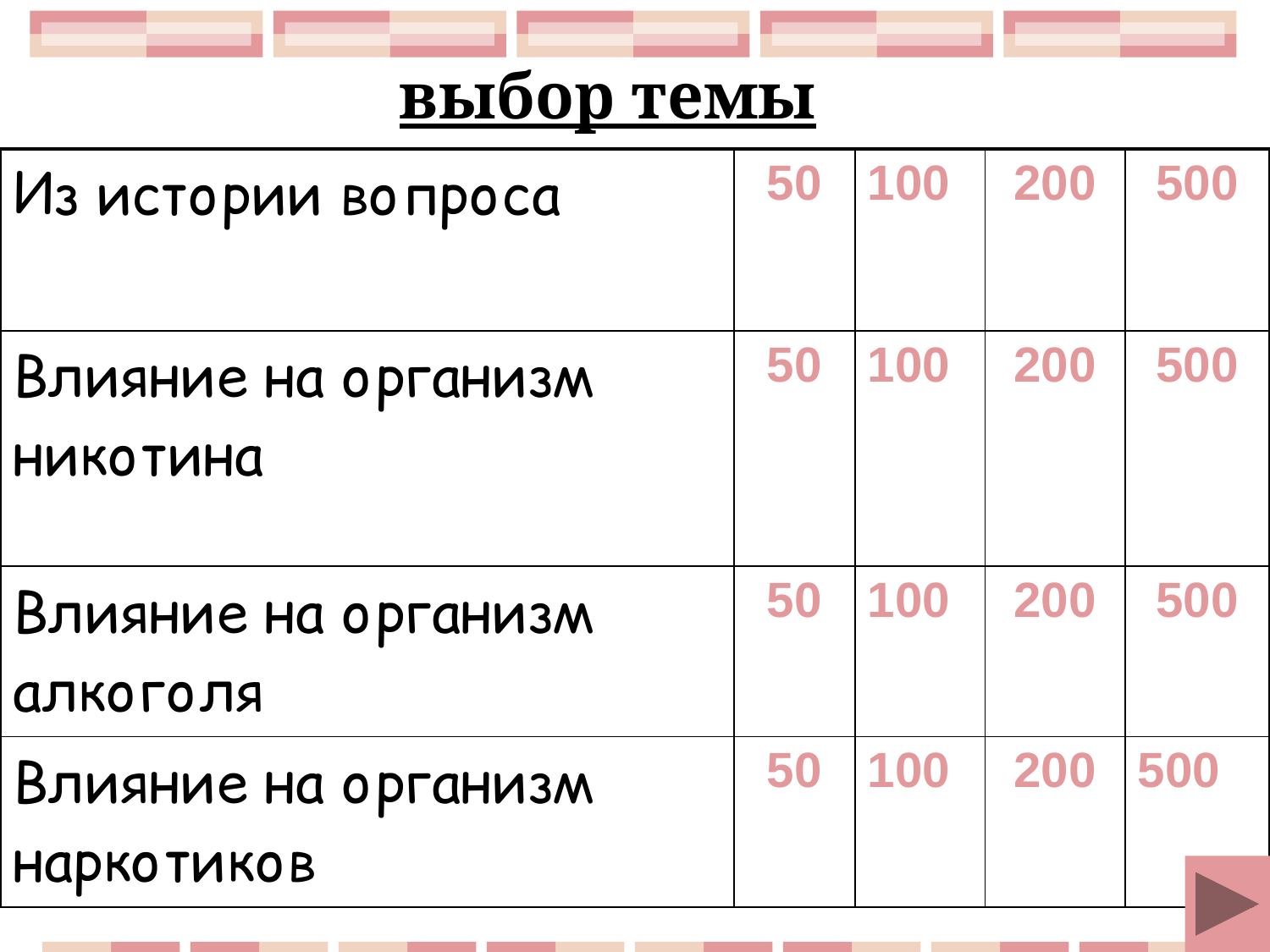

выбор темы
| Из истории вопроса | 50 | 100 | 200 | 500 |
| --- | --- | --- | --- | --- |
| Влияние на организм никотина | 50 | 100 | 200 | 500 |
| Влияние на организм алкоголя | 50 | 100 | 200 | 500 |
| Влияние на организм наркотиков | 50 | 100 | 200 | 500 |